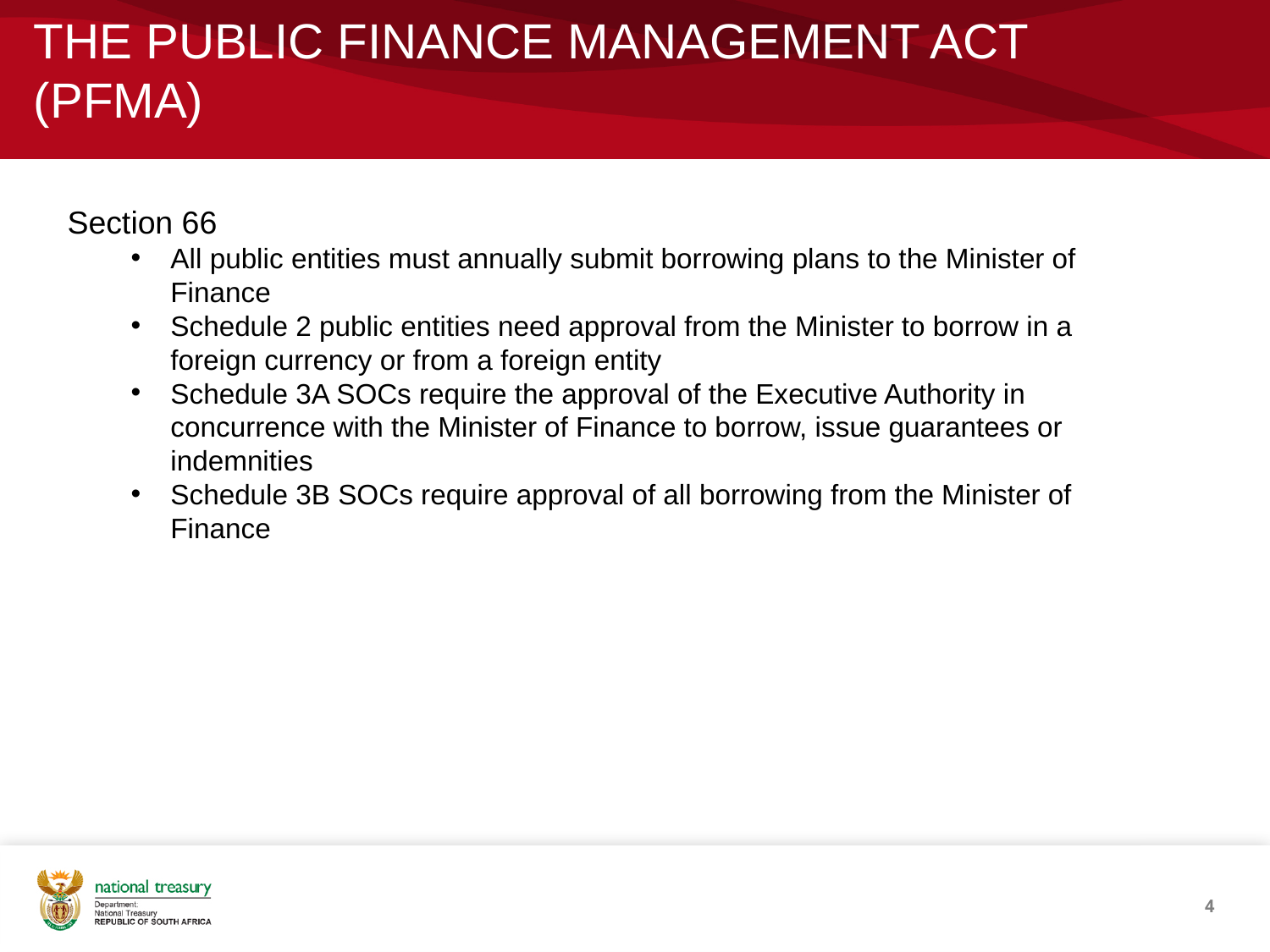

# THE PUBLIC FINANCE MANAGEMENT ACT (PFMA)
Section 66
All public entities must annually submit borrowing plans to the Minister of Finance
Schedule 2 public entities need approval from the Minister to borrow in a foreign currency or from a foreign entity
Schedule 3A SOCs require the approval of the Executive Authority in concurrence with the Minister of Finance to borrow, issue guarantees or indemnities
Schedule 3B SOCs require approval of all borrowing from the Minister of Finance

4